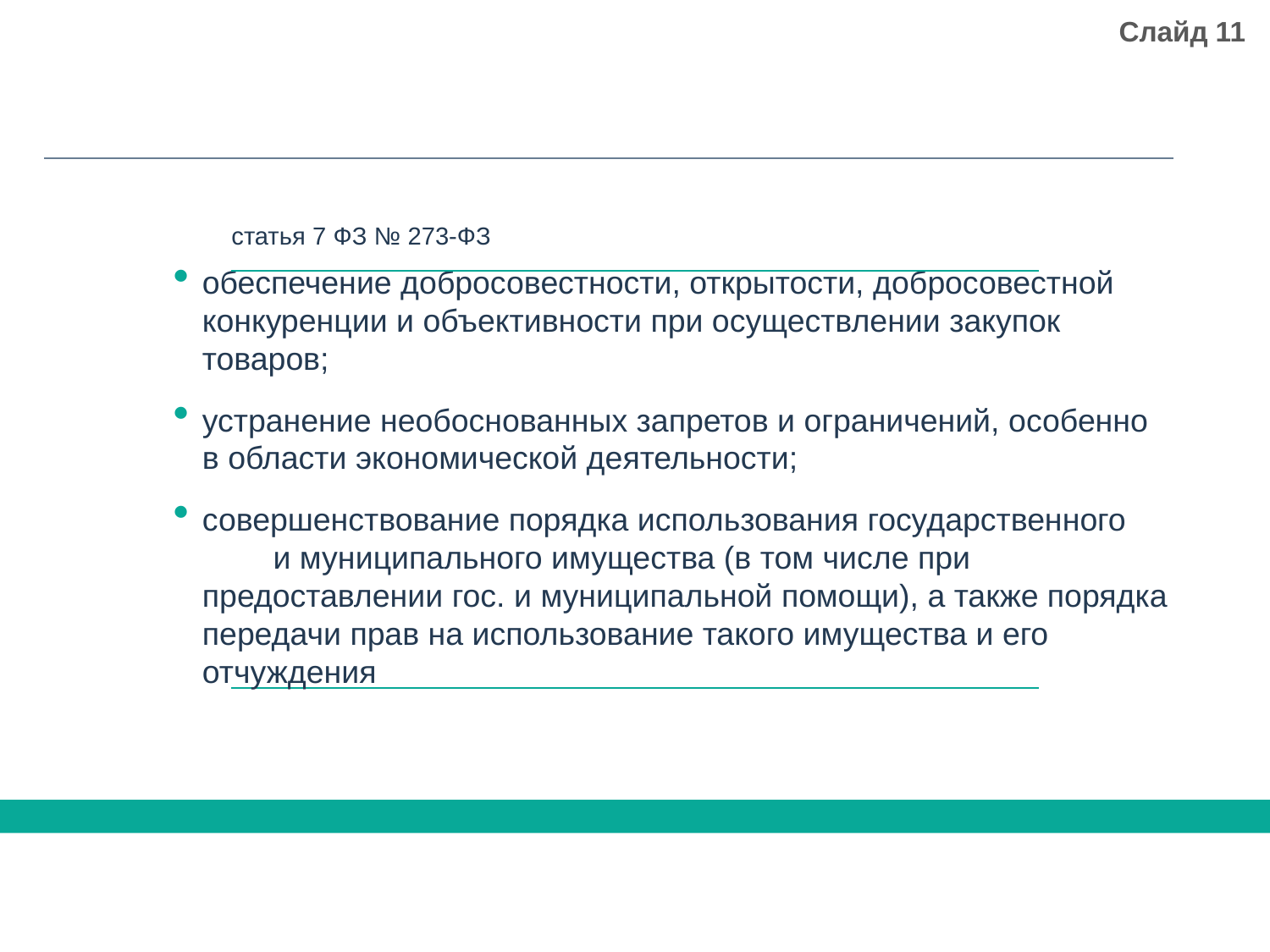

Слайд 11

статья 7 ФЗ № 273-ФЗ
обеспечение добросовестности, открытости, добросовестной конкуренции и объективности при осуществлении закупок товаров;
устранение необоснованных запретов и ограничений, особенно в области экономической деятельности;
совершенствование порядка использования государственного              и муниципального имущества (в том числе при предоставлении гос. и муниципальной помощи), а также порядка передачи прав на использование такого имущества и его отчуждения